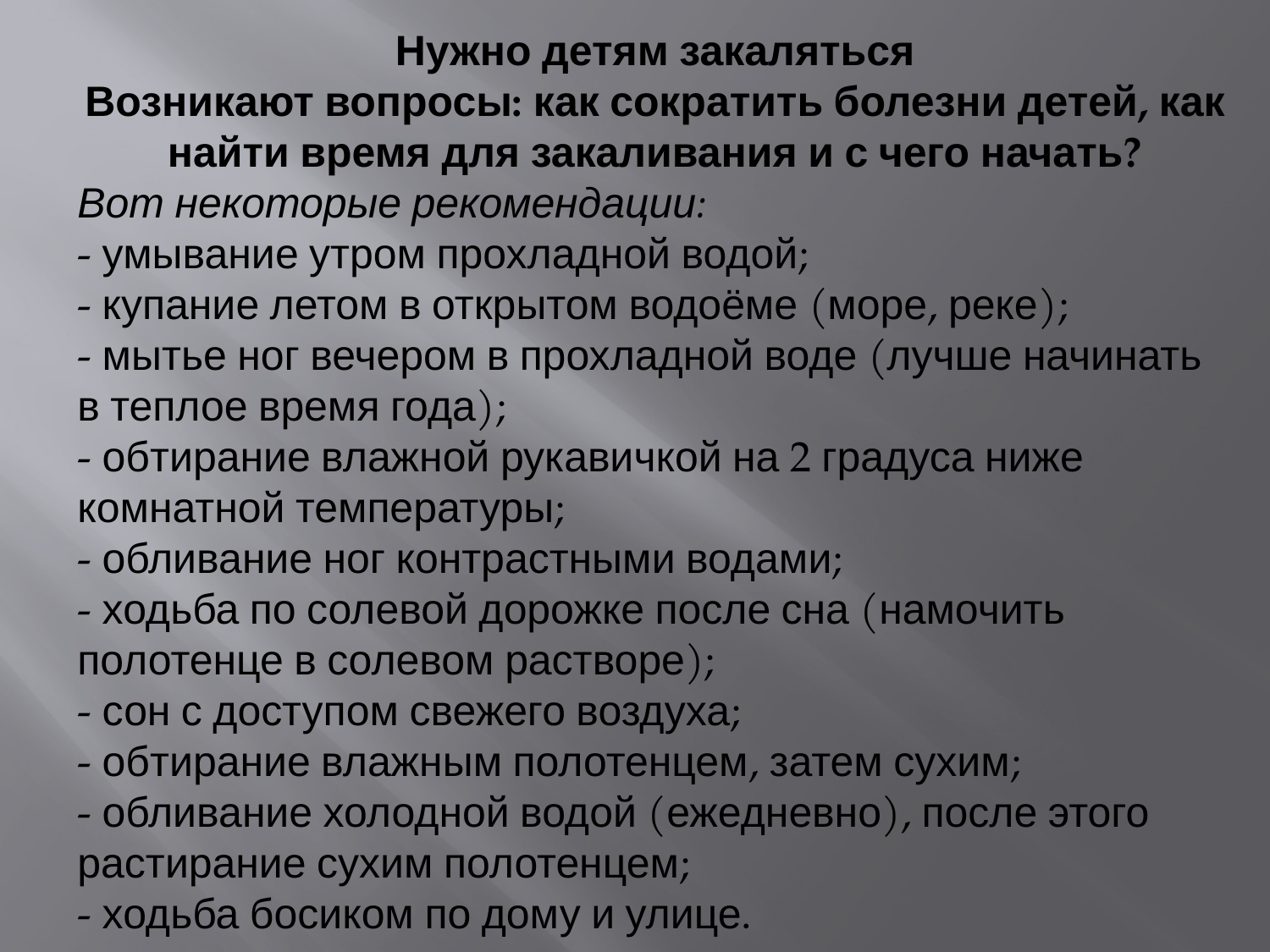

Нужно детям закаляться
Возникают вопросы: как сократить болезни детей, как найти время для закаливания и с чего начать?
Вот некоторые рекомендации:
- умывание утром прохладной водой;
- купание летом в открытом водоёме (море, реке);
- мытье ног вечером в прохладной воде (лучше начинать в теплое время года);
- обтирание влажной рукавичкой на 2 градуса ниже комнатной температуры;
- обливание ног контрастными водами;
- ходьба по солевой дорожке после сна (намочить полотенце в солевом растворе);
- сон с доступом свежего воздуха;
- обтирание влажным полотенцем, затем сухим;
- обливание холодной водой (ежедневно), после этого растирание сухим полотенцем;
- ходьба босиком по дому и улице.